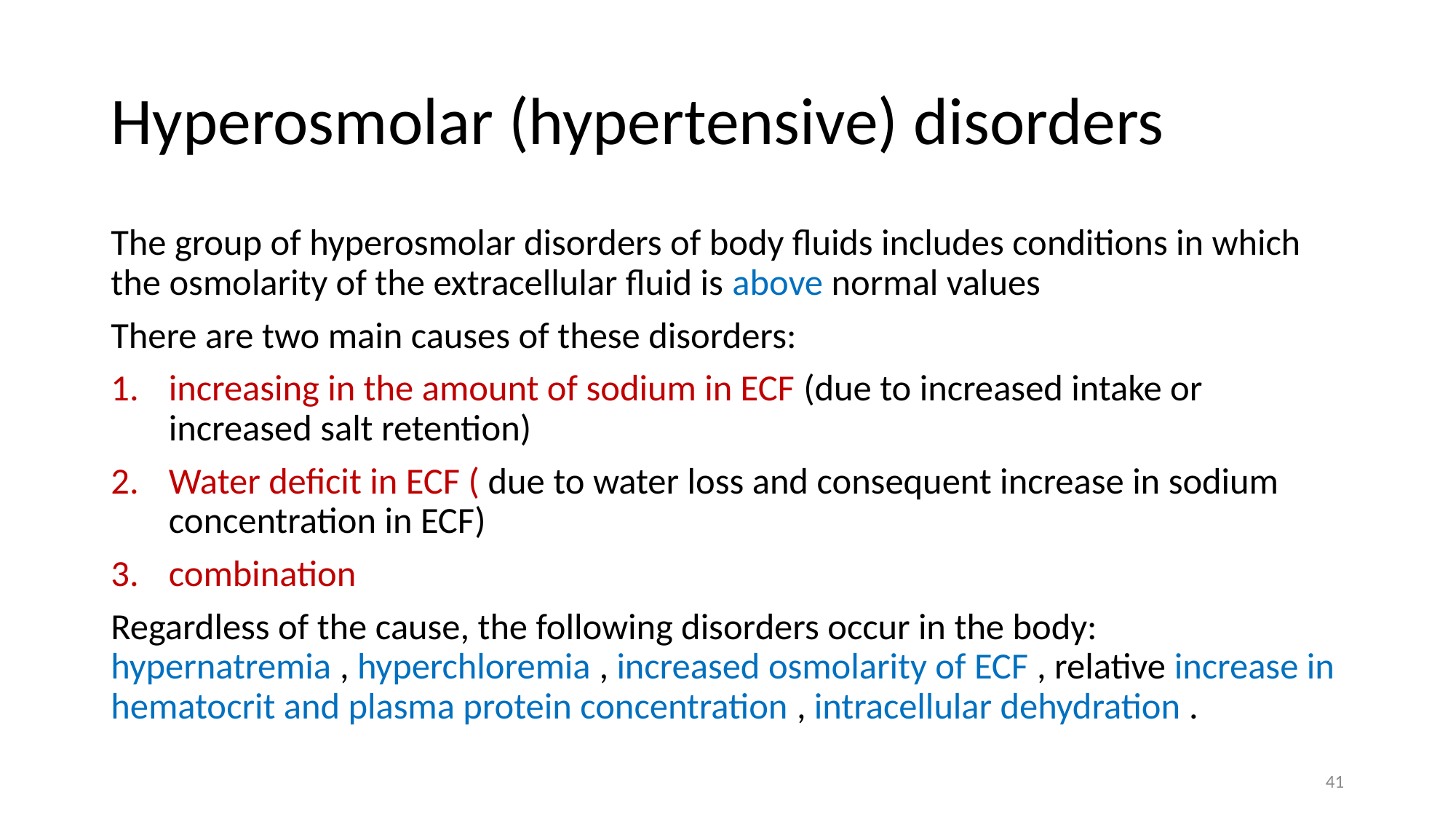

# Hyperosmolar (hypertensive) disorders
The group of hyperosmolar disorders of body fluids includes conditions in which the osmolarity of the extracellular fluid is above normal values
There are two main causes of these disorders:
increasing in the amount of sodium in ECF (due to increased intake or increased salt retention)
Water deficit in ECF ( due to water loss and consequent increase in sodium concentration in ECF)
combination
Regardless of the cause, the following disorders occur in the body: hypernatremia , hyperchloremia , increased osmolarity of ECF , relative increase in hematocrit and plasma protein concentration , intracellular dehydration .

41